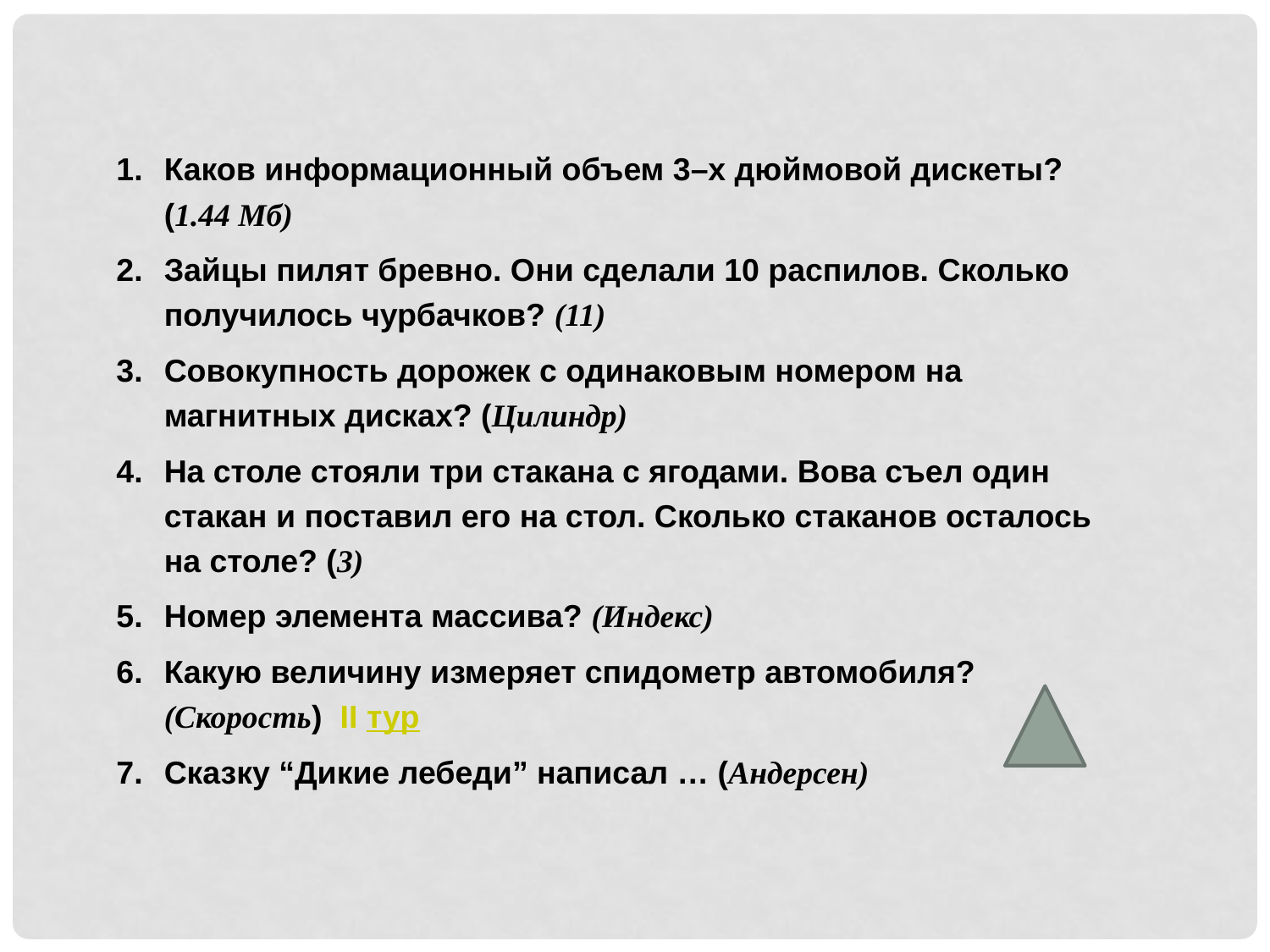

Каков информационный объем 3–х дюймовой дискеты? (1.44 Мб)
Зайцы пилят бревно. Они сделали 10 распилов. Сколько получилось чурбачков? (11)
Совокупность дорожек с одинаковым номером на магнитных дисках? (Цилиндр)
На столе стояли три стакана с ягодами. Вова съел один стакан и поставил его на стол. Сколько стаканов осталось на столе? (3)
Номер элемента массива? (Индекс)
Какую величину измеряет спидометр автомобиля? (Скорость)  II тур
Сказку “Дикие лебеди” написал … (Андерсен)